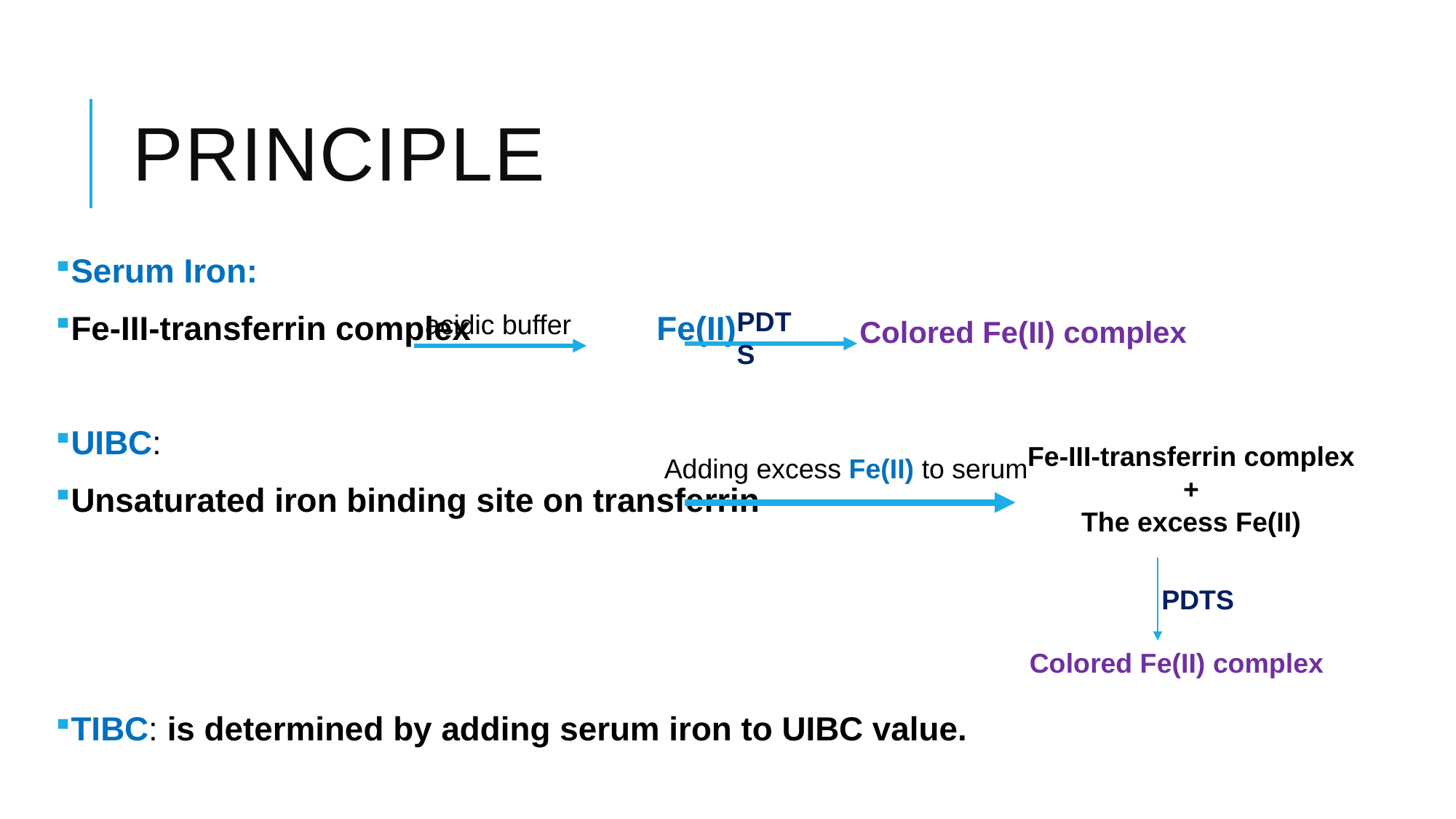

# principle
Serum Iron:
Fe-III-transferrin complex                    Fe(II)

UIBC:
Unsaturated iron binding site on transferrin

TIBC: is determined by adding serum iron to UIBC value.
PDTS
acidic buffer
Colored Fe(II) complex
Fe-III-transferrin complex
+
The excess Fe(II)

Adding excess Fe(II) to serum
PDTS
Colored Fe(II) complex